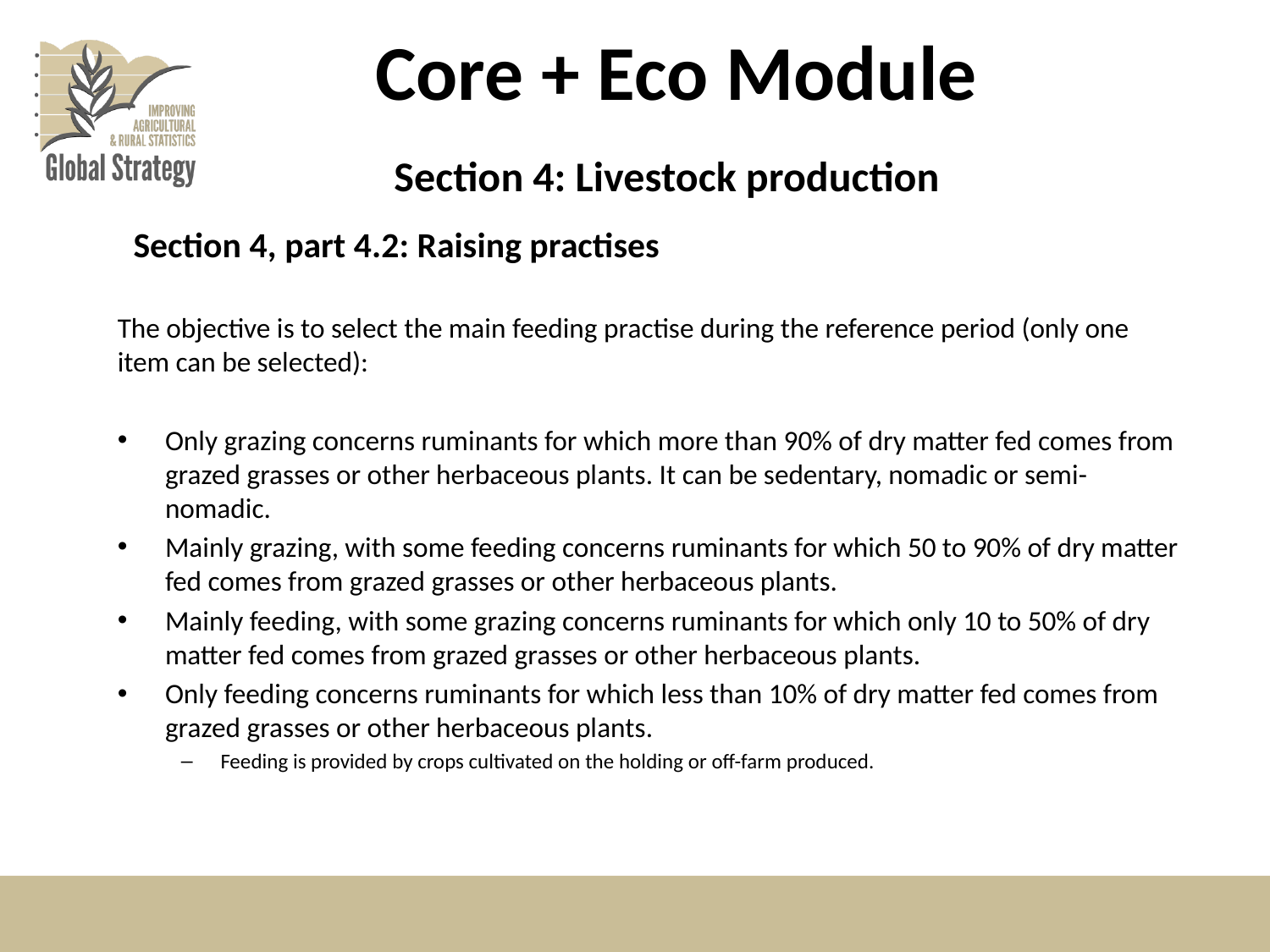

# Core + Eco Module
Section 4: Livestock production
Section 4, part 4.2: Raising practises

The objective is to select the main feeding practise during the reference period (only one item can be selected):

Only grazing concerns ruminants for which more than 90% of dry matter fed comes from grazed grasses or other herbaceous plants. It can be sedentary, nomadic or semi-nomadic.
Mainly grazing, with some feeding concerns ruminants for which 50 to 90% of dry matter fed comes from grazed grasses or other herbaceous plants.
Mainly feeding, with some grazing concerns ruminants for which only 10 to 50% of dry matter fed comes from grazed grasses or other herbaceous plants.
Only feeding concerns ruminants for which less than 10% of dry matter fed comes from grazed grasses or other herbaceous plants.
Feeding is provided by crops cultivated on the holding or off-farm produced.